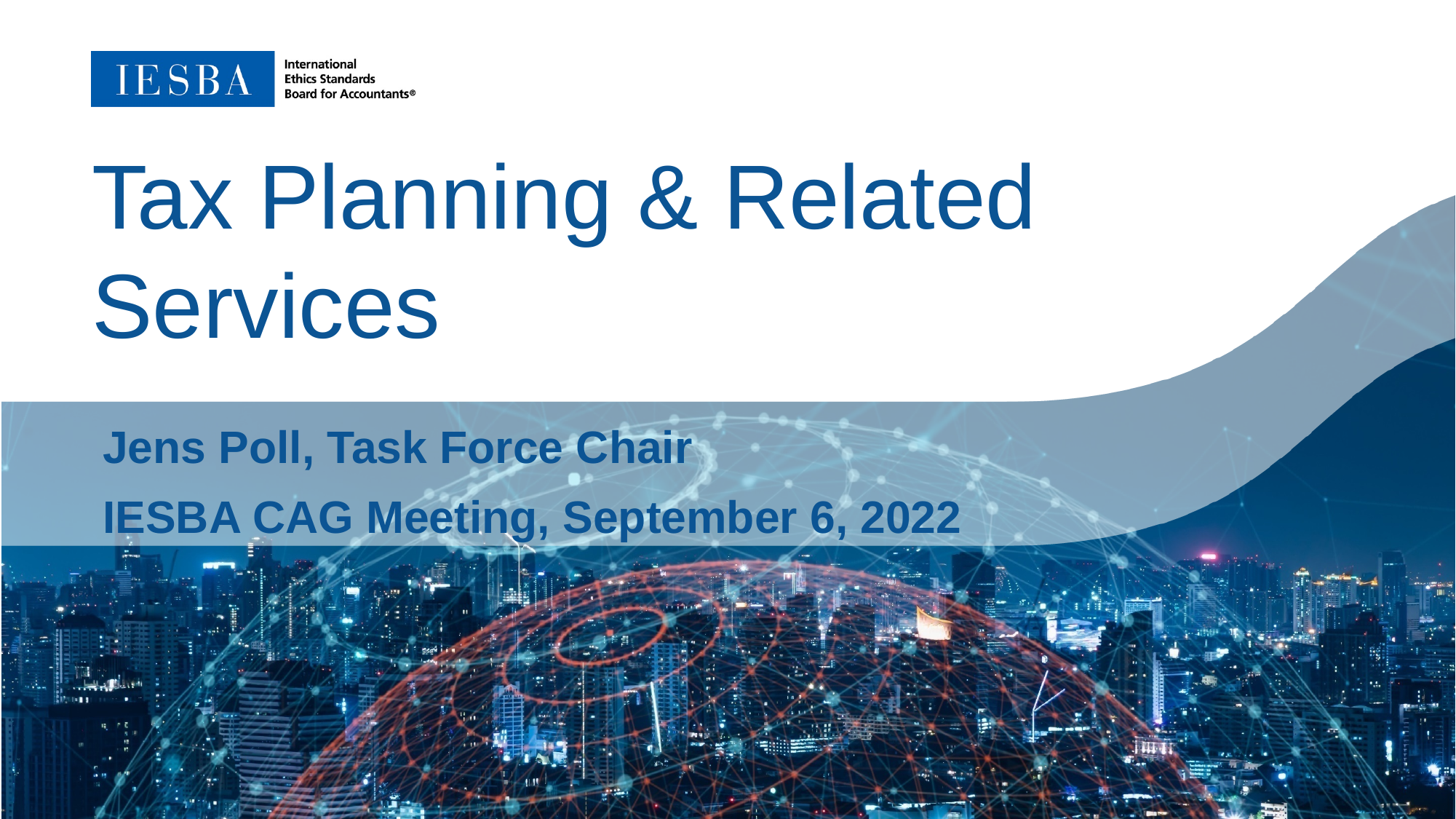

Tax Planning & Related Services
Jens Poll, Task Force Chair
IESBA CAG Meeting, September 6, 2022